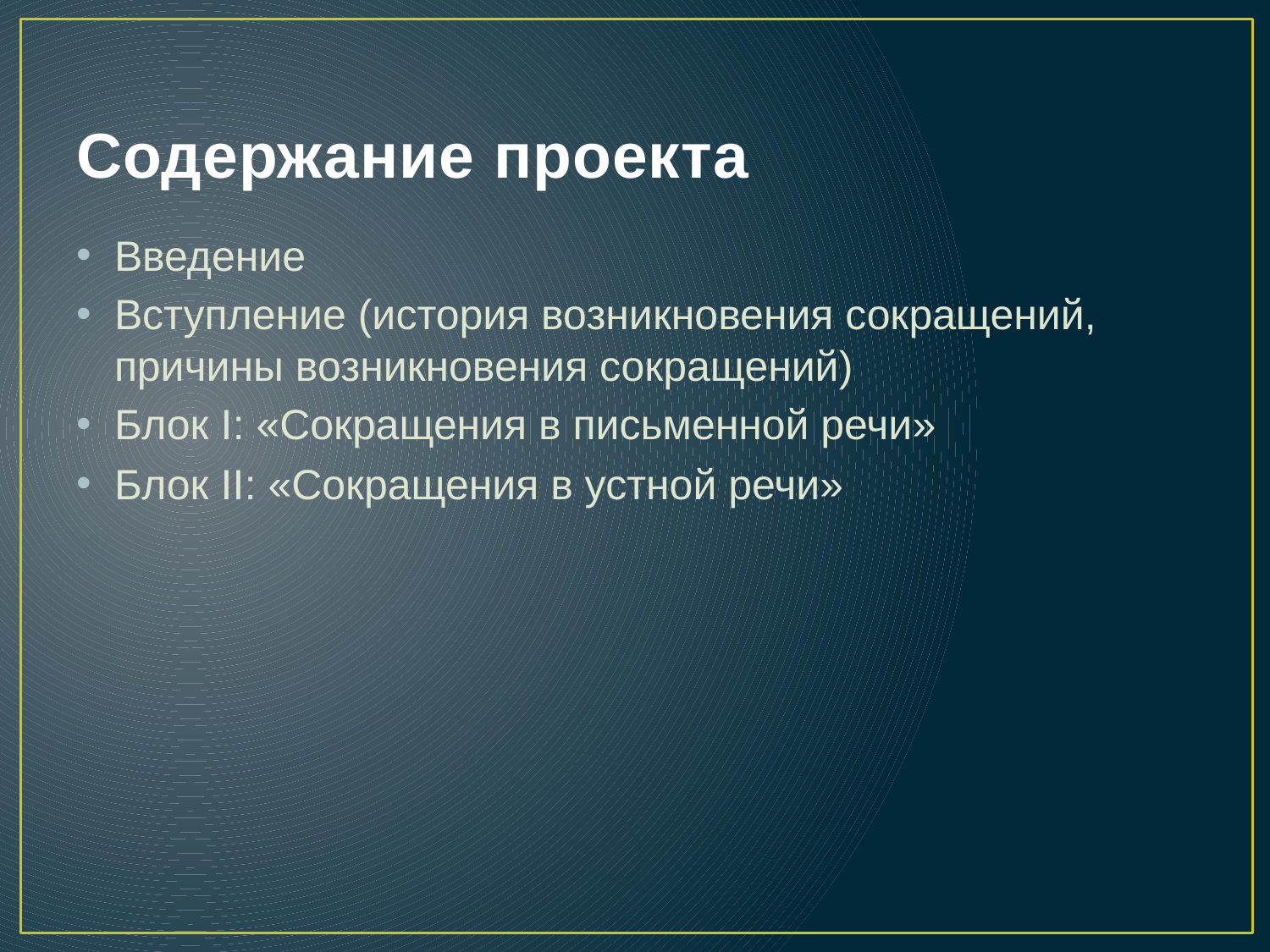

# Содержание проекта
Введение
Вступление (история возникновения сокращений, причины возникновения сокращений)
Блок I: «Сокращения в письменной речи»
Блок II: «Сокращения в устной речи»